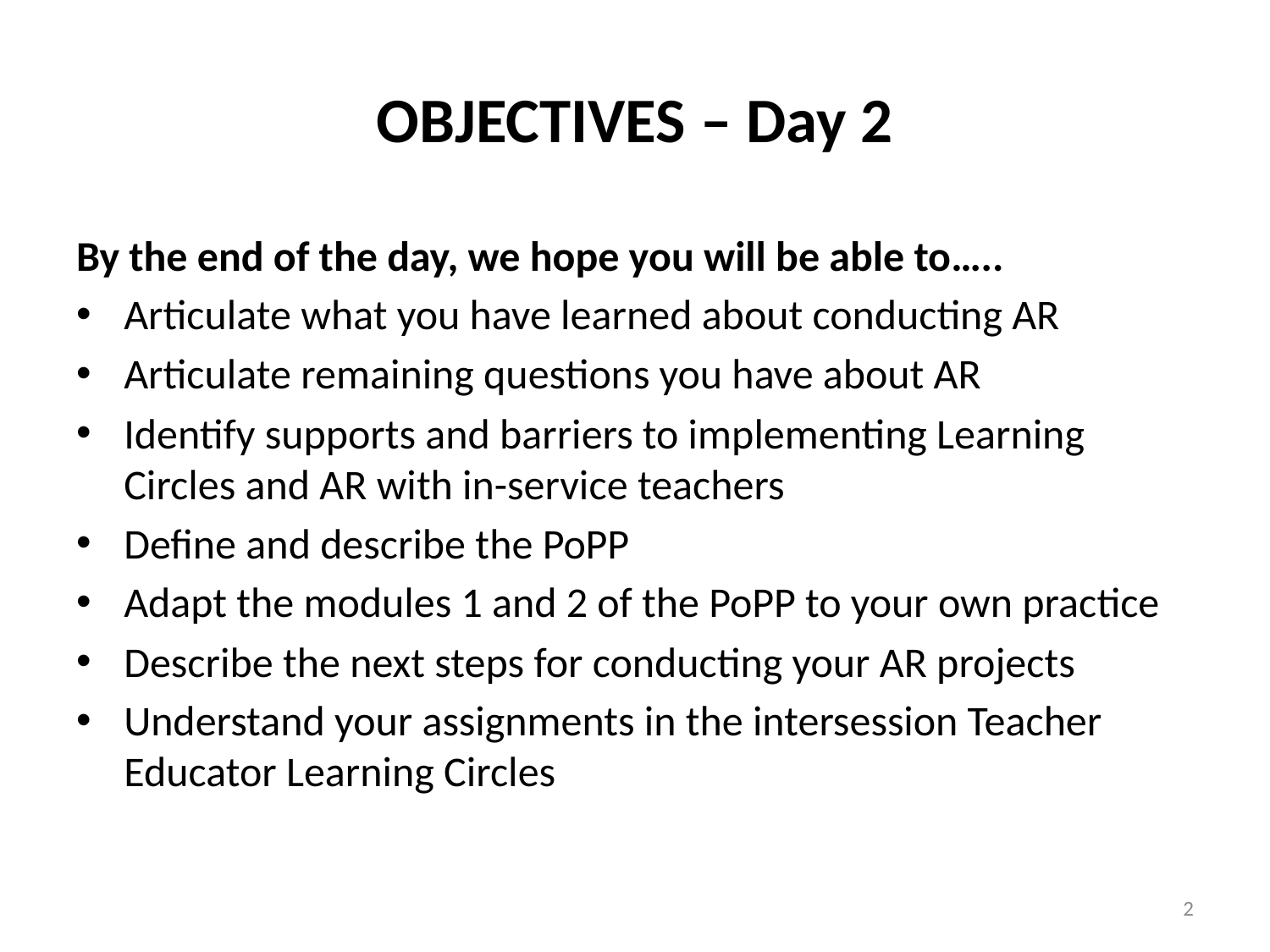

# OBJECTIVES – Day 2
By the end of the day, we hope you will be able to…..
Articulate what you have learned about conducting AR
Articulate remaining questions you have about AR
Identify supports and barriers to implementing Learning Circles and AR with in-service teachers
Define and describe the PoPP
Adapt the modules 1 and 2 of the PoPP to your own practice
Describe the next steps for conducting your AR projects
Understand your assignments in the intersession Teacher Educator Learning Circles

2